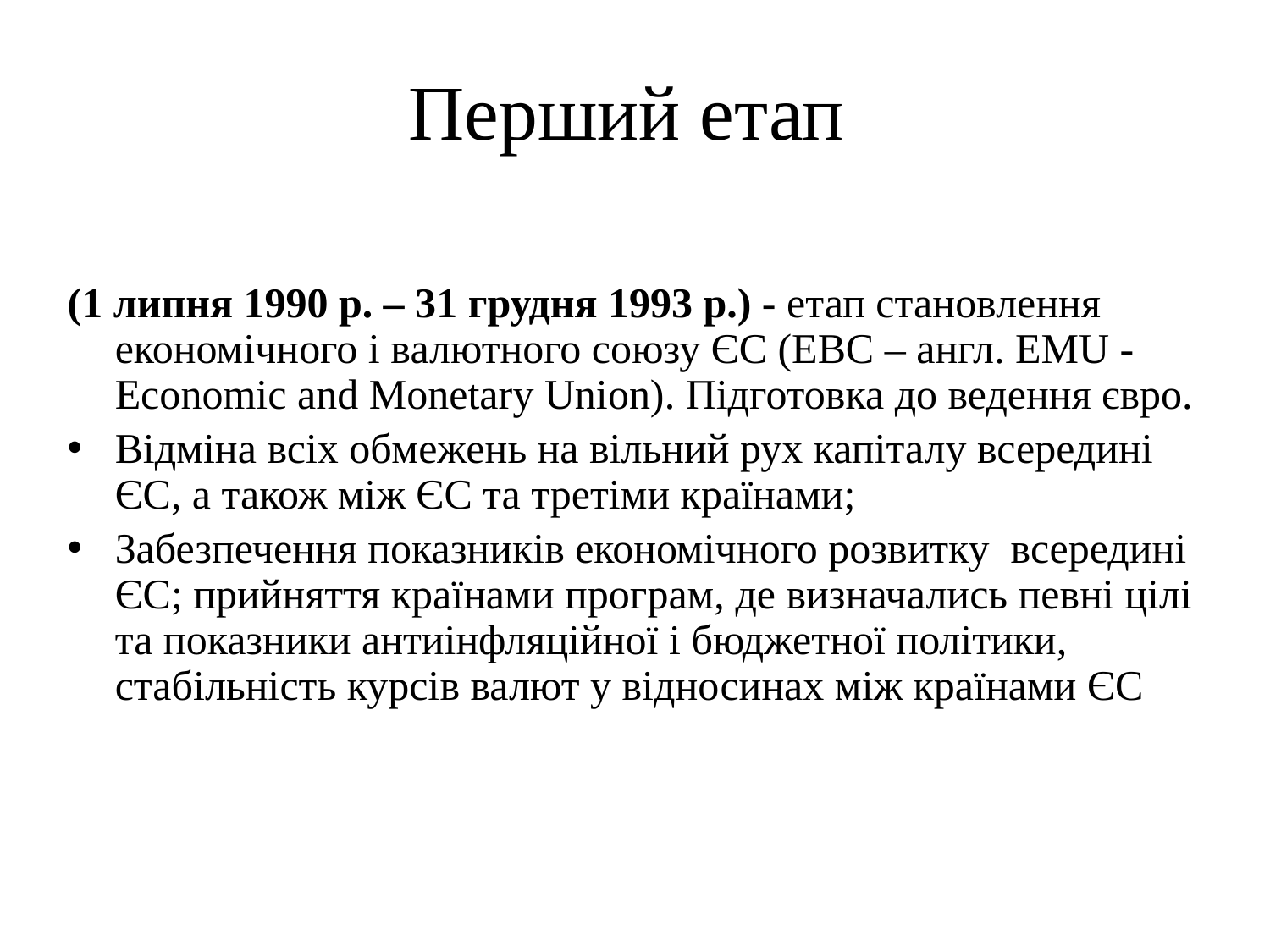

Перший етап
(1 липня 1990 р. – 31 грудня 1993 р.) - етап становлення економічного і валютного союзу ЄС (ЕВС – англ. EMU - Economic and Monetary Union). Підготовка до ведення євро.
Відміна всіх обмежень на вільний рух капіталу всередині ЄС, а також між ЄС та третіми країнами;
Забезпечення показників економічного розвитку  всередині ЄС; прийняття країнами програм, де визначались певні цілі та показники антиінфляційної і бюджетної політики, стабільність курсів валют у відносинах між країнами ЄС